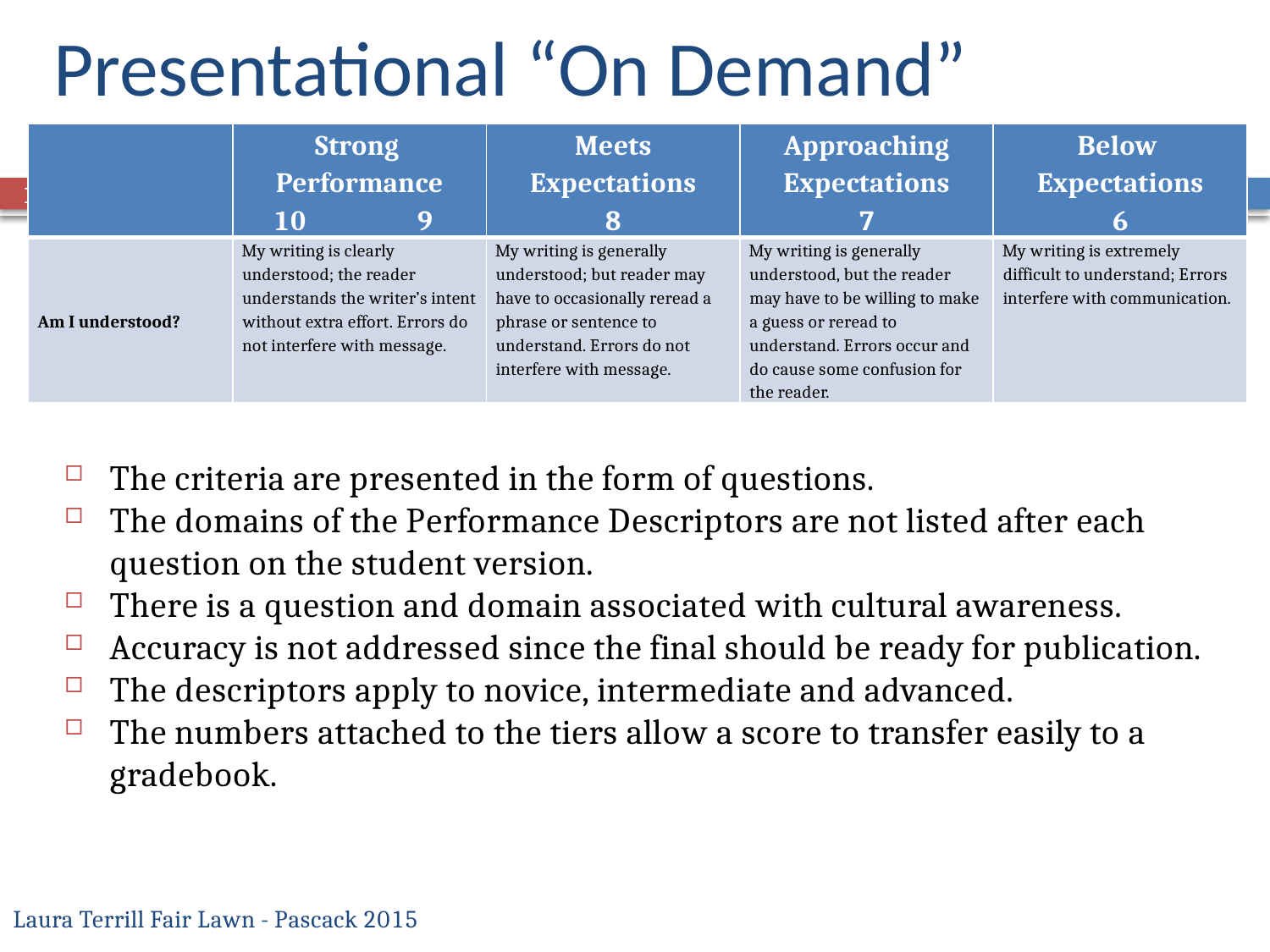

# Presentational “On Demand”
|  | Strong Performance 10 9 | Meets Expectations 8 | Approaching Expectations 7 | Below Expectations 6 |
| --- | --- | --- | --- | --- |
| Am I understood? | My writing is clearly understood; the reader understands the writer’s intent without extra effort. Errors do not interfere with message. | My writing is generally understood; but reader may have to occasionally reread a phrase or sentence to understand. Errors do not interfere with message. | My writing is generally understood, but the reader may have to be willing to make a guess or reread to understand. Errors occur and do cause some confusion for the reader. | My writing is extremely difficult to understand; Errors interfere with communication. |
17
The criteria are presented in the form of questions.
The domains of the Performance Descriptors are not listed after each question on the student version.
There is a question and domain associated with cultural awareness.
Accuracy is not addressed since the final should be ready for publication.
The descriptors apply to novice, intermediate and advanced.
The numbers attached to the tiers allow a score to transfer easily to a gradebook.

Laura Terrill Fair Lawn - Pascack 2015